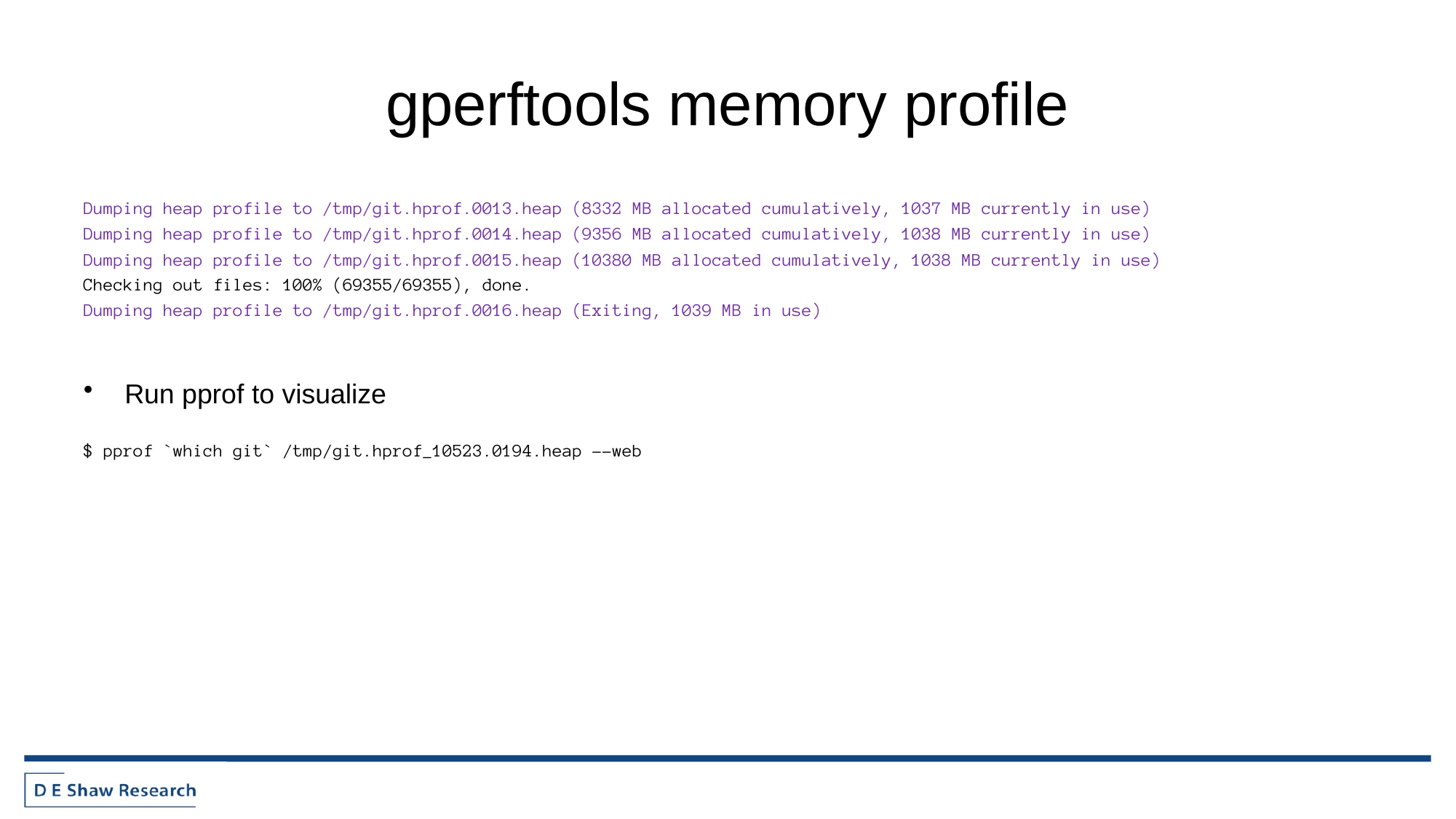

# gperftools memory profile
Dumping heap profile to /tmp/git.hprof.0013.heap (8332 MB allocated cumulatively, 1037 MB currently in use)
Dumping heap profile to /tmp/git.hprof.0014.heap (9356 MB allocated cumulatively, 1038 MB currently in use)
Dumping heap profile to /tmp/git.hprof.0015.heap (10380 MB allocated cumulatively, 1038 MB currently in use)
Checking out files: 100% (69355/69355), done.
Dumping heap profile to /tmp/git.hprof.0016.heap (Exiting, 1039 MB in use)

Run pprof to visualize

$ pprof `which git` /tmp/git.hprof_10523.0194.heap --web